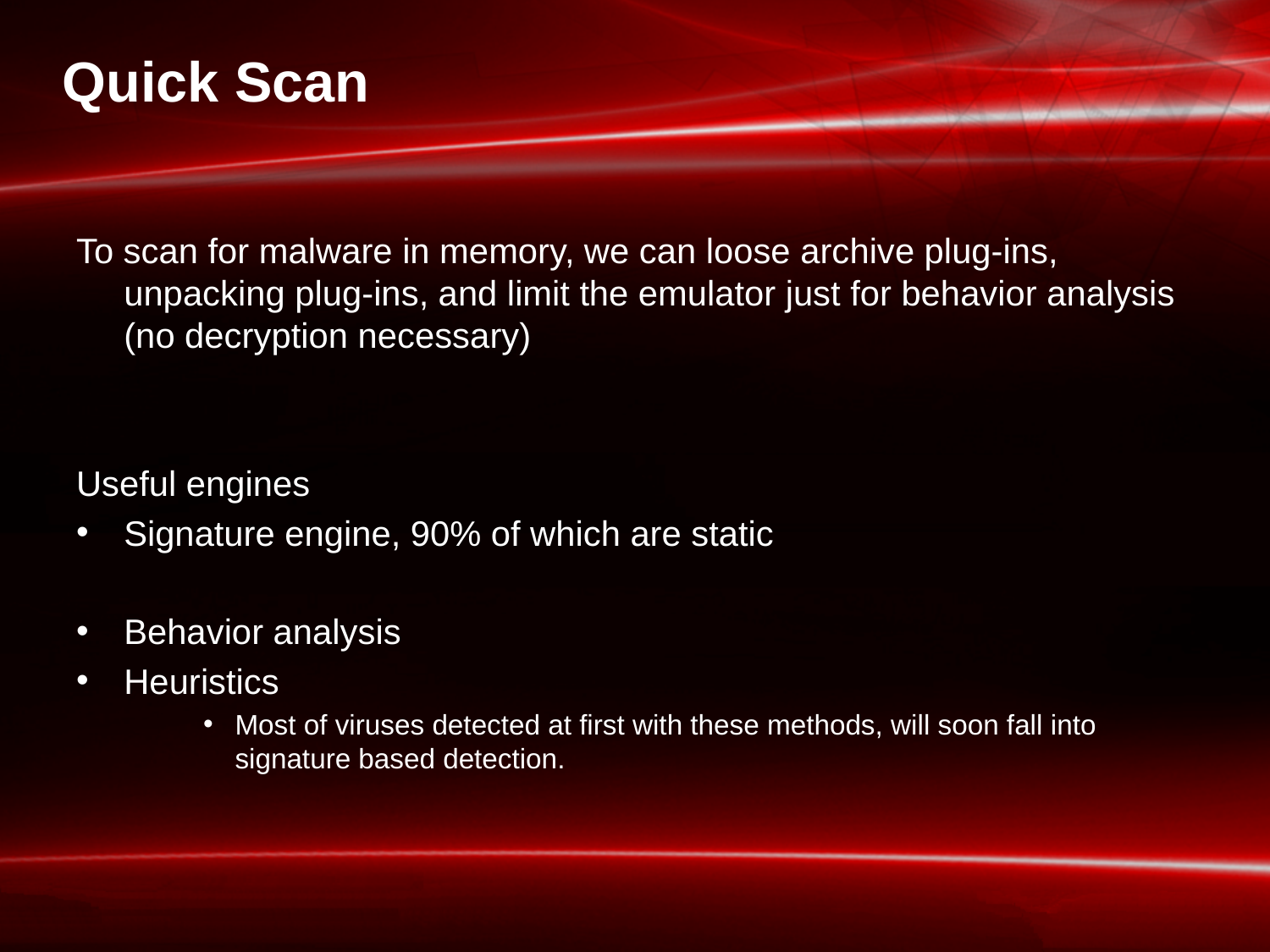

# Quick Scan
To scan for malware in memory, we can loose archive plug-ins, unpacking plug-ins, and limit the emulator just for behavior analysis (no decryption necessary)

Useful engines
Signature engine, 90% of which are static

Behavior analysis
Heuristics
Most of viruses detected at first with these methods, will soon fall into signature based detection.